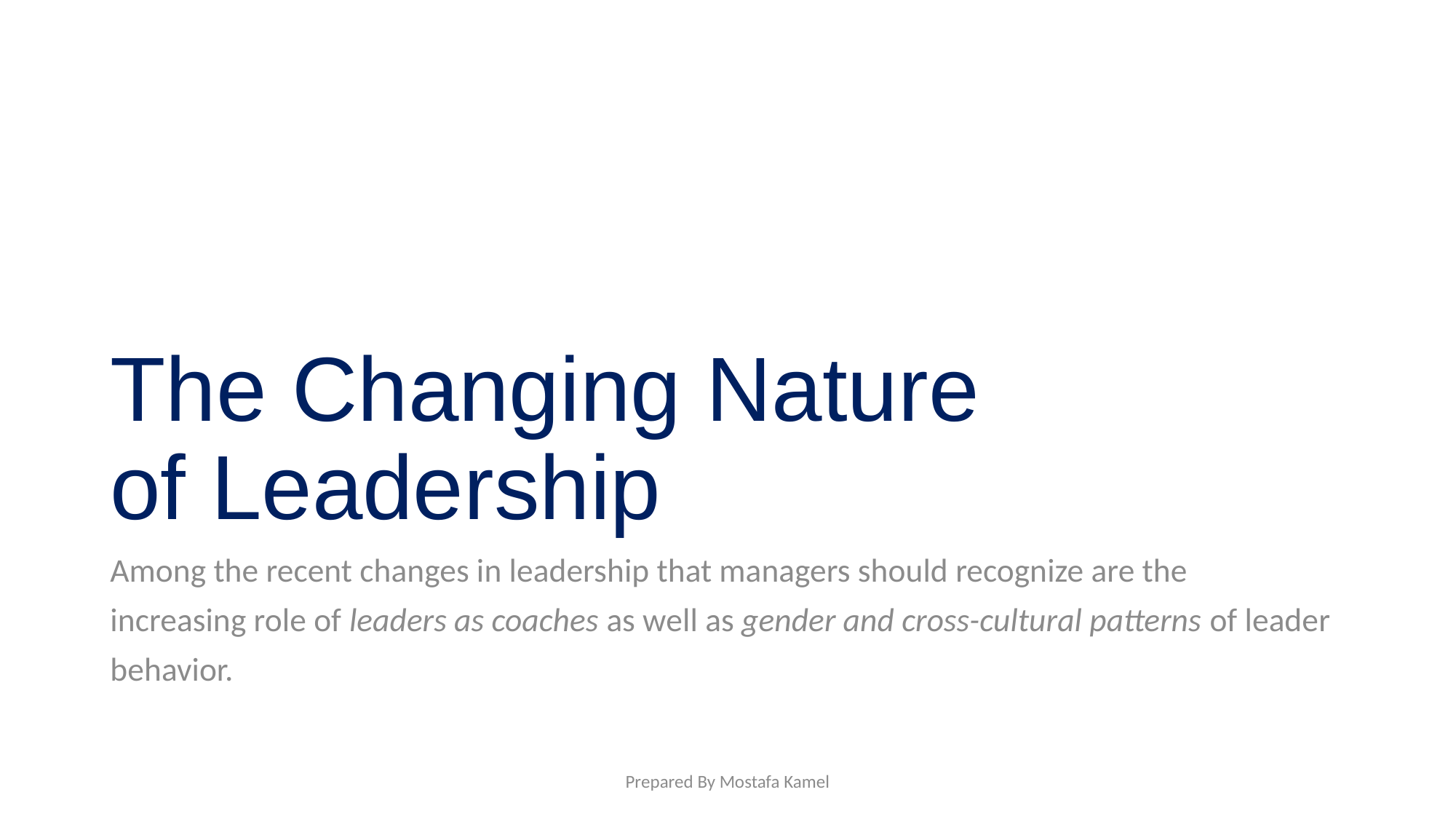

# The Changing Nature of Leadership
Among the recent changes in leadership that managers should recognize are the
increasing role of leaders as coaches as well as gender and cross-cultural patterns of leader
behavior.
Prepared By Mostafa Kamel